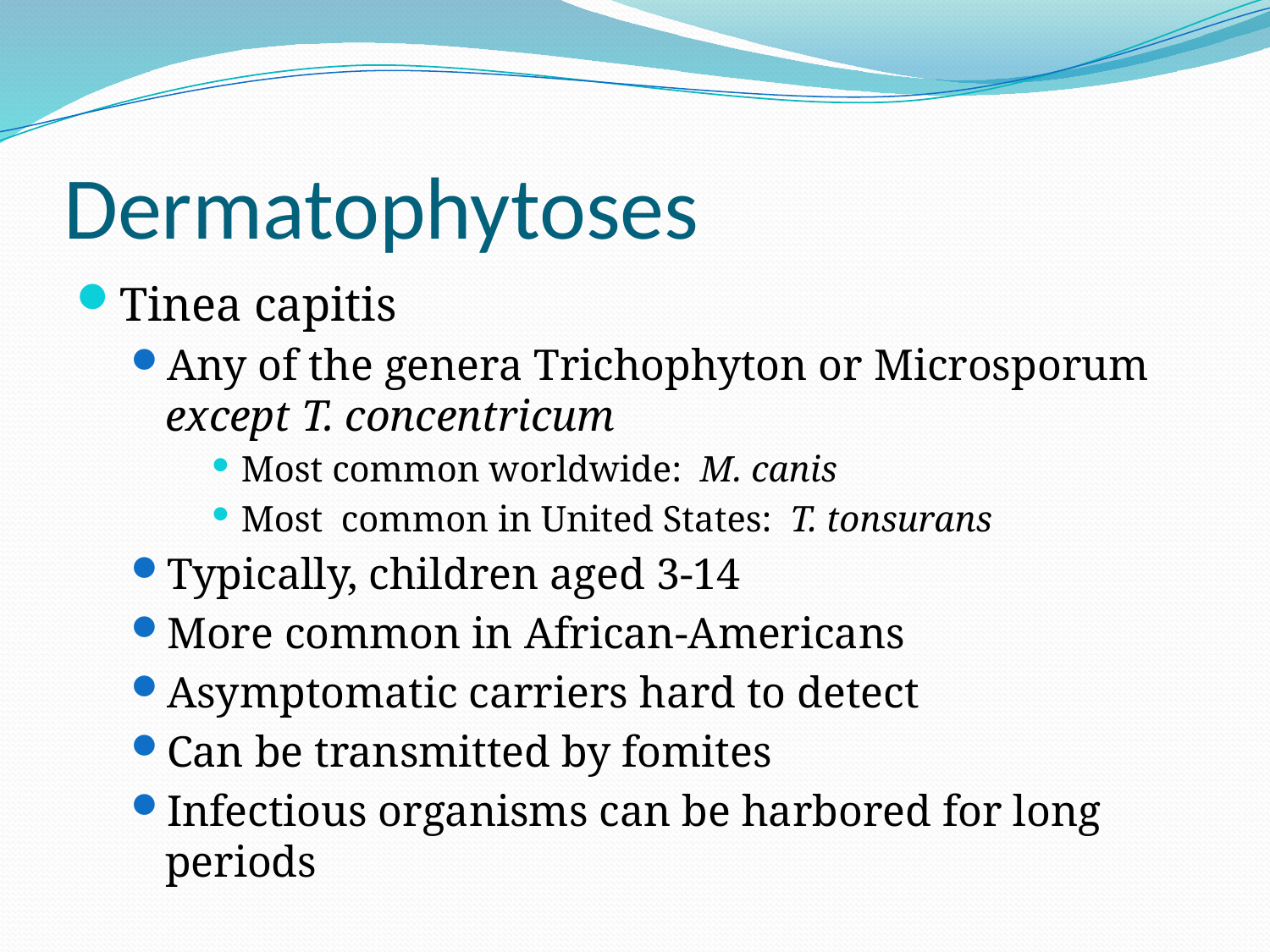

# Dermatophytoses
Tinea capitis
Any of the genera Trichophyton or Microsporum except T. concentricum
Most common worldwide:  M. canis
Most  common in United States:  T. tonsurans
Typically, children aged 3-14
More common in African-Americans
Asymptomatic carriers hard to detect
Can be transmitted by fomites
Infectious organisms can be harbored for long periods